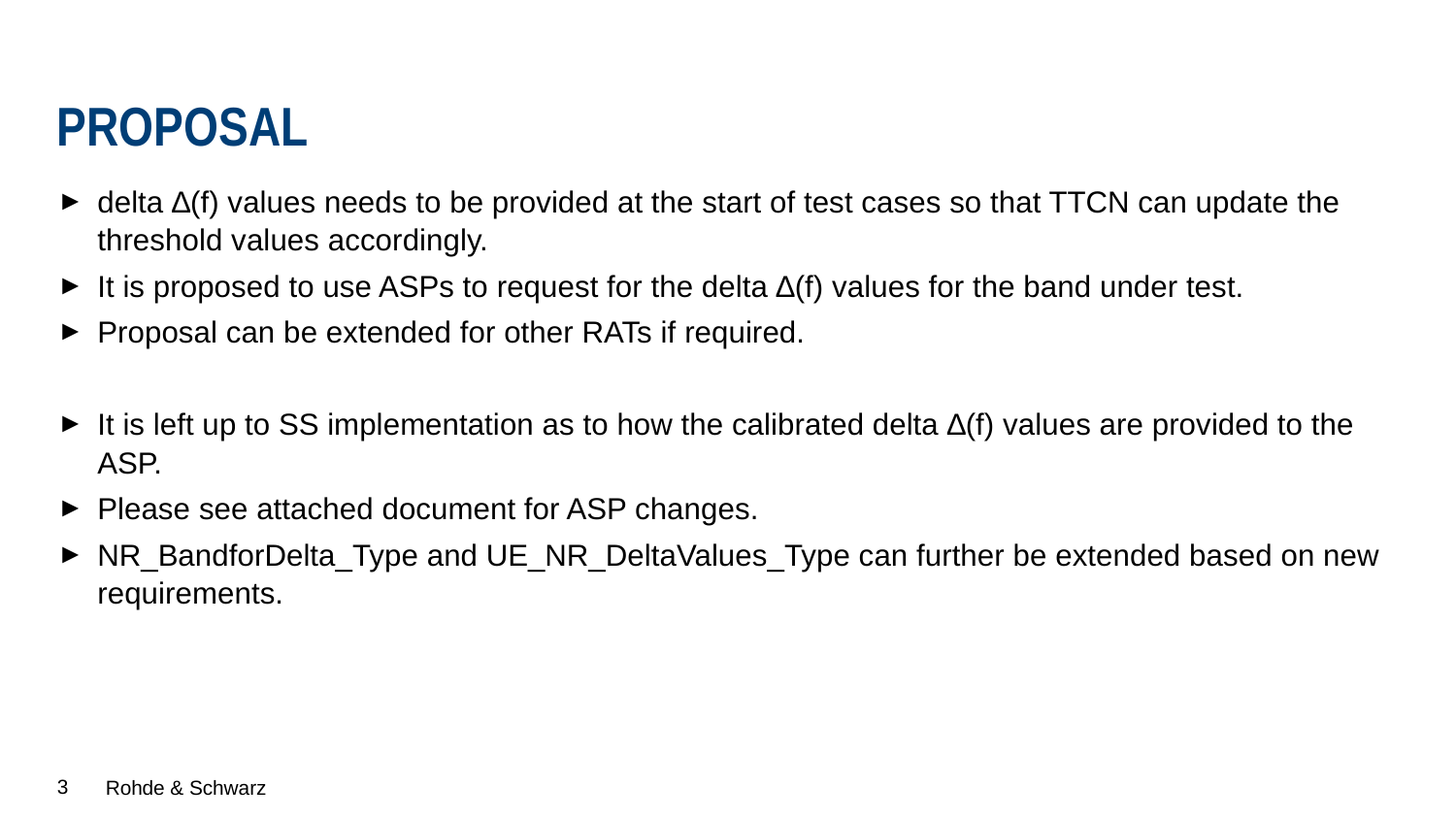

# Proposal
delta ∆(f) values needs to be provided at the start of test cases so that TTCN can update the threshold values accordingly.
It is proposed to use ASPs to request for the delta ∆(f) values for the band under test.
Proposal can be extended for other RATs if required.

It is left up to SS implementation as to how the calibrated delta ∆(f) values are provided to the ASP.
Please see attached document for ASP changes.
NR_BandforDelta_Type and UE_NR_DeltaValues_Type can further be extended based on new requirements.

3